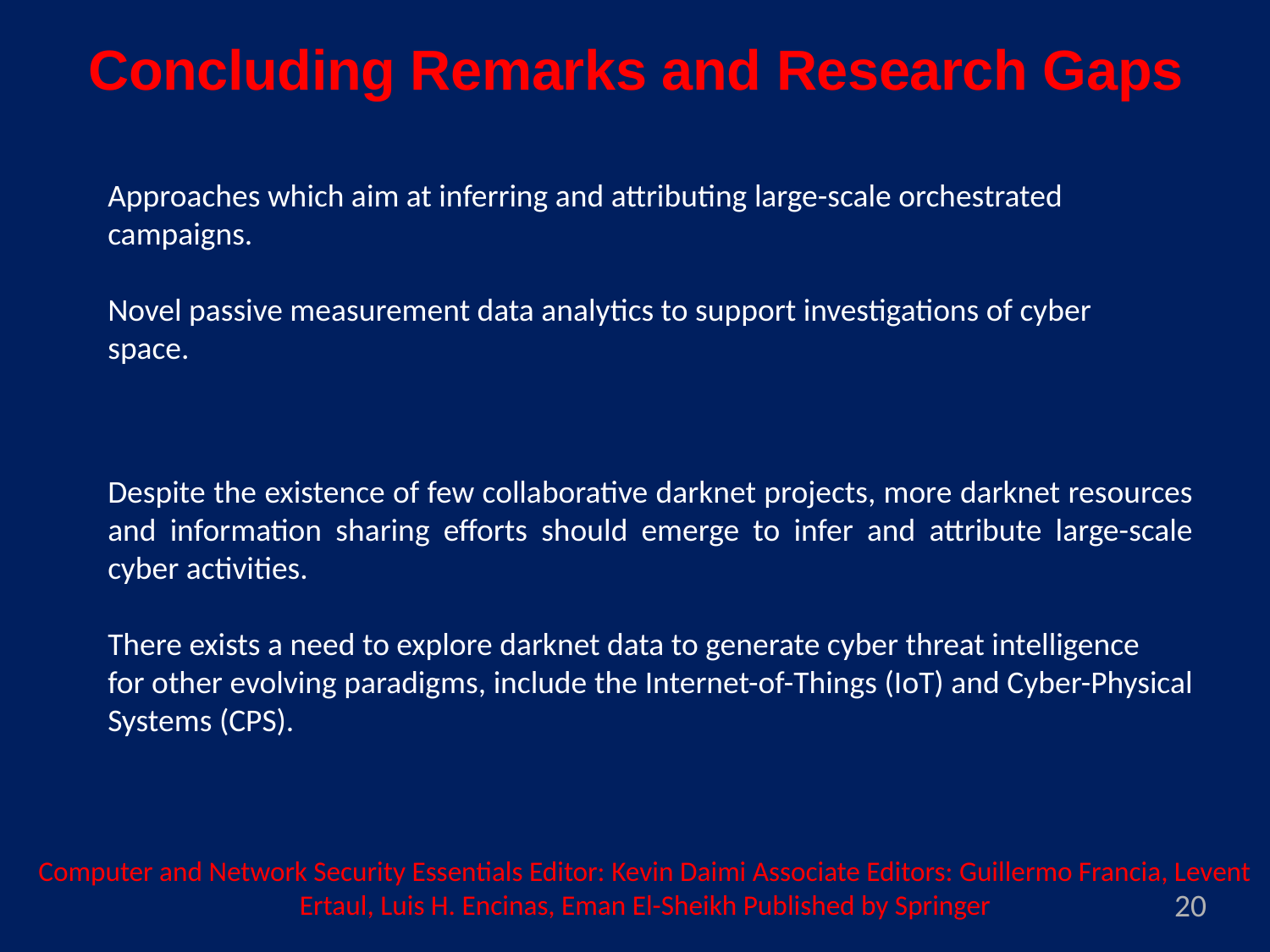

Concluding Remarks and Research Gaps
Approaches which aim at inferring and attributing large-scale orchestrated campaigns.

Novel passive measurement data analytics to support investigations of cyber space.
Despite the existence of few collaborative darknet projects, more darknet resources and information sharing efforts should emerge to infer and attribute large-scale cyber activities.

There exists a need to explore darknet data to generate cyber threat intelligence
for other evolving paradigms, include the Internet-of-Things (IoT) and Cyber-Physical Systems (CPS).
Computer and Network Security Essentials Editor: Kevin Daimi Associate Editors: Guillermo Francia, Levent Ertaul, Luis H. Encinas, Eman El-Sheikh Published by Springer
20